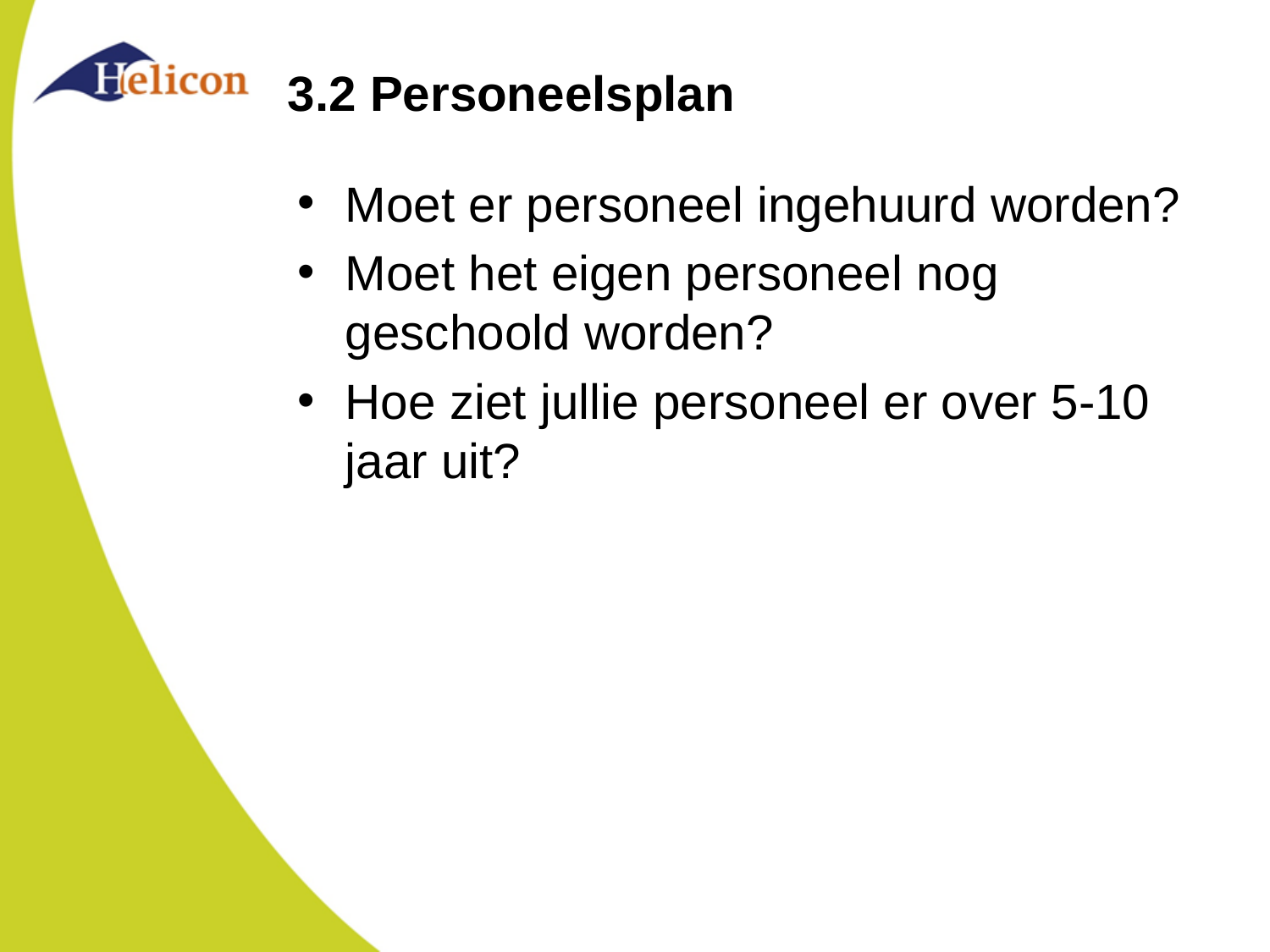

# 3.2 Personeelsplan
Moet er personeel ingehuurd worden?
Moet het eigen personeel nog geschoold worden?
Hoe ziet jullie personeel er over 5-10 jaar uit?